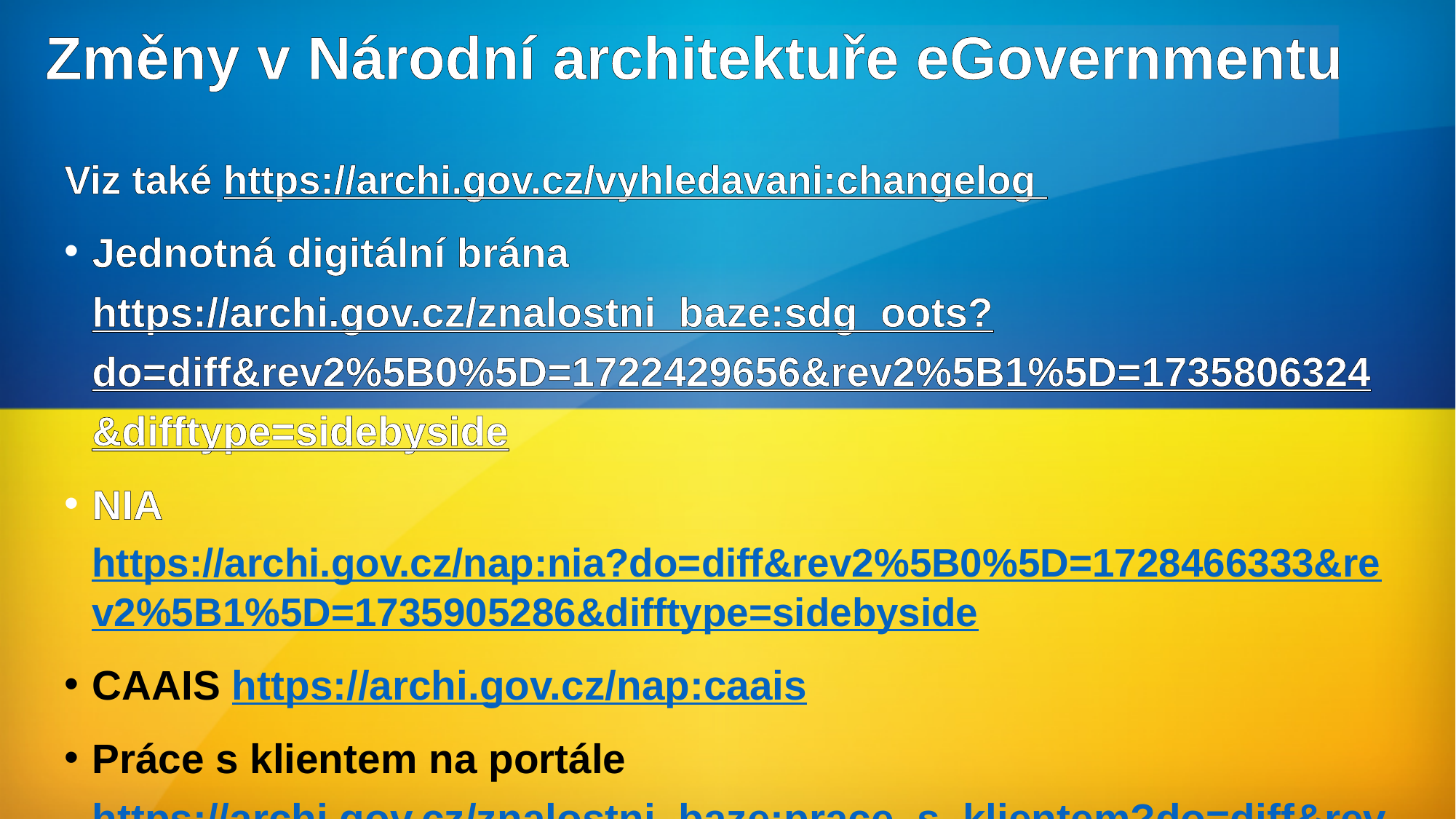

# Změny v Národní architektuře eGovernmentu
Viz také https://archi.gov.cz/vyhledavani:changelog
Jednotná digitální brána https://archi.gov.cz/znalostni_baze:sdg_oots?do=diff&rev2%5B0%5D=1722429656&rev2%5B1%5D=1735806324&difftype=sidebyside
NIA https://archi.gov.cz/nap:nia?do=diff&rev2%5B0%5D=1728466333&rev2%5B1%5D=1735905286&difftype=sidebyside
CAAIS https://archi.gov.cz/nap:caais
Práce s klientem na portále https://archi.gov.cz/znalostni_baze:prace_s_klientem?do=diff&rev2%5B0%5D=1733844695&rev2%5B1%5D=1737730858&difftype=sidebyside